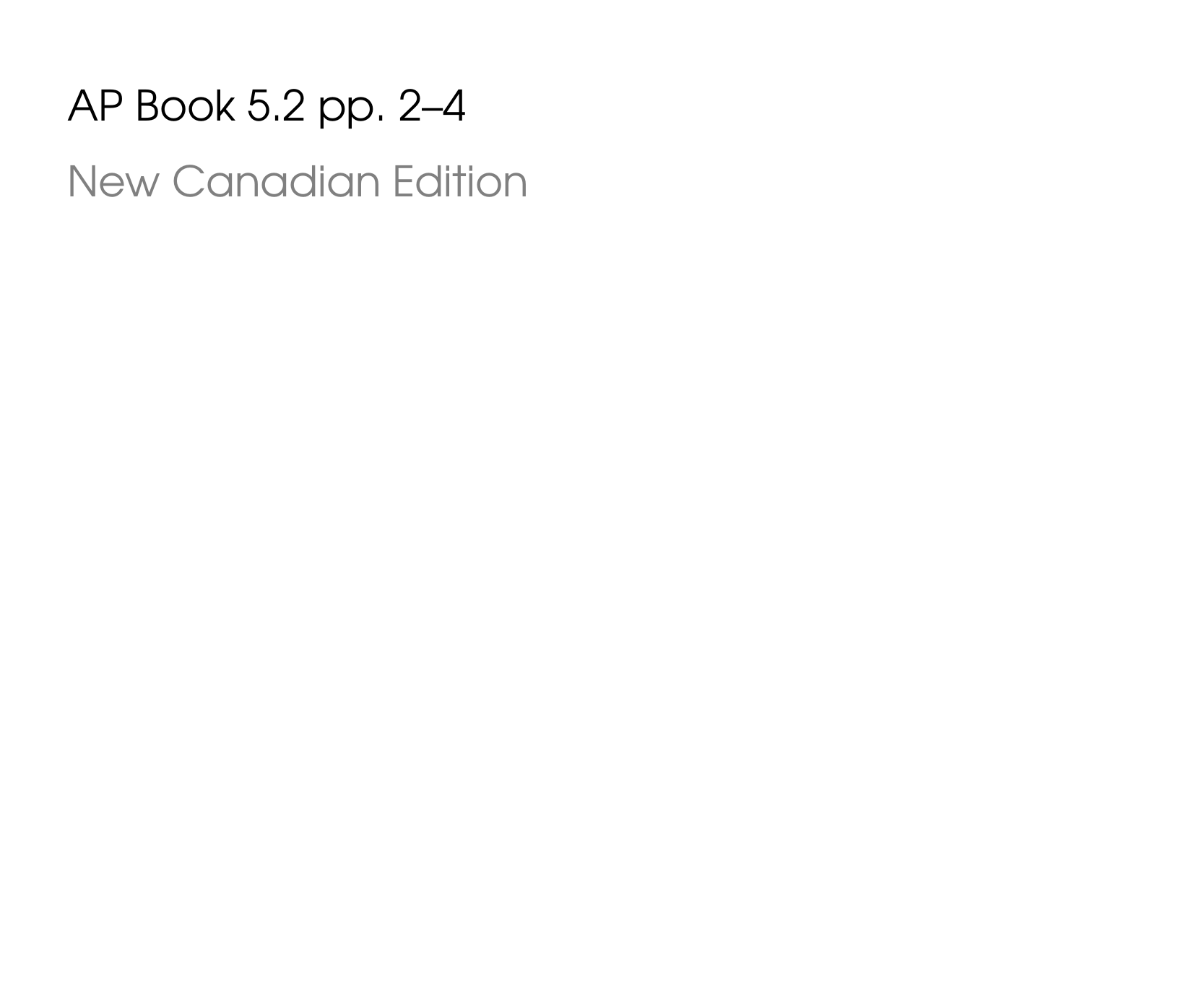

AP Book 5.2 pp. 2–4
New Canadian Edition